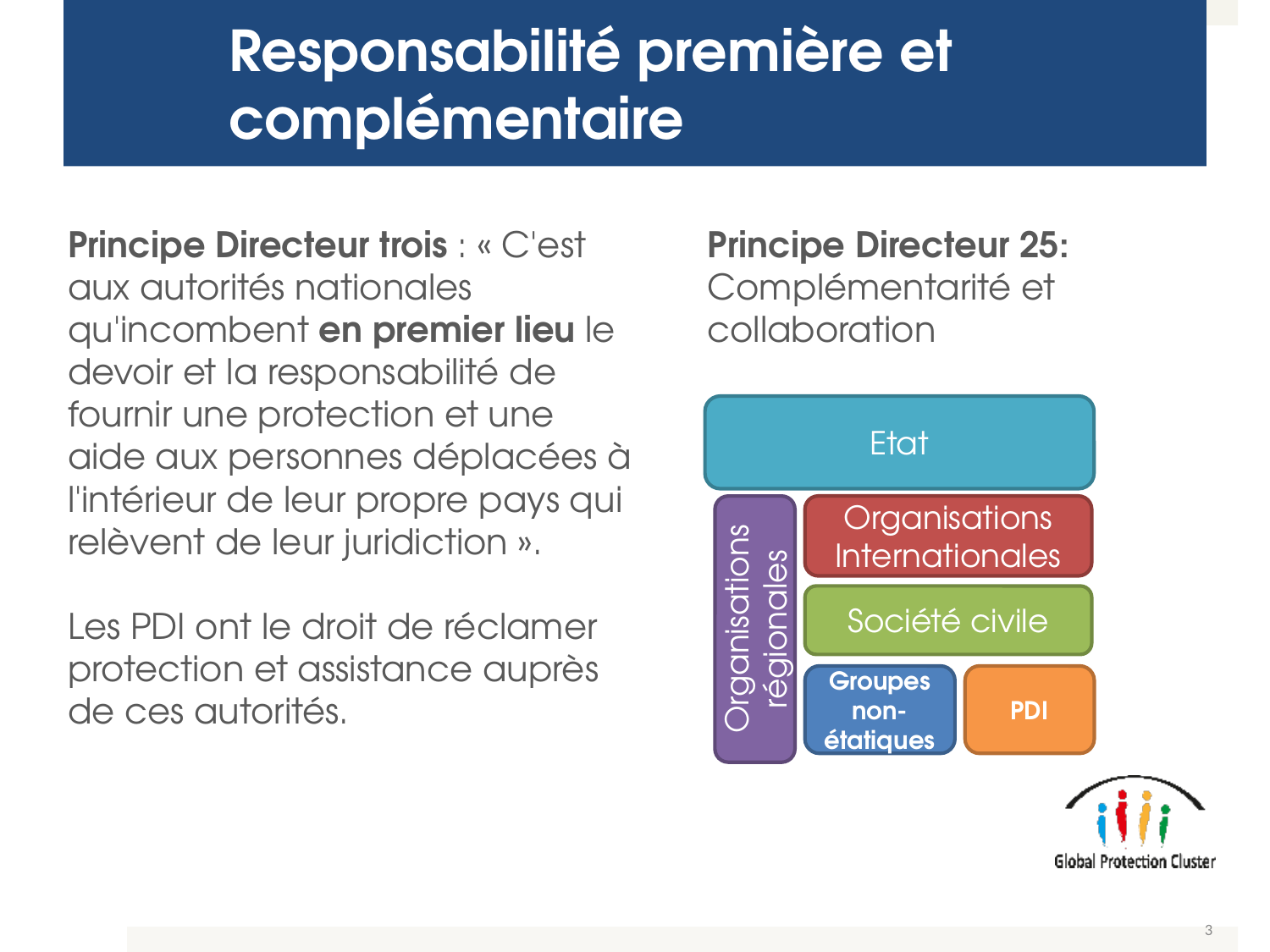

# Responsabilité première et complémentaire
Principe Directeur trois : « C'est aux autorités nationales qu'incombent en premier lieu le devoir et la responsabilité de
fournir une protection et une aide aux personnes déplacées à l'intérieur de leur propre pays qui
relèvent de leur juridiction ».

Les PDI ont le droit de réclamer protection et assistance auprès de ces autorités.
Principe Directeur 25: Complémentarité et collaboration
Etat
Organisations Internationales
Société civile
Organisations régionales
Groupes non-étatiques
PDI